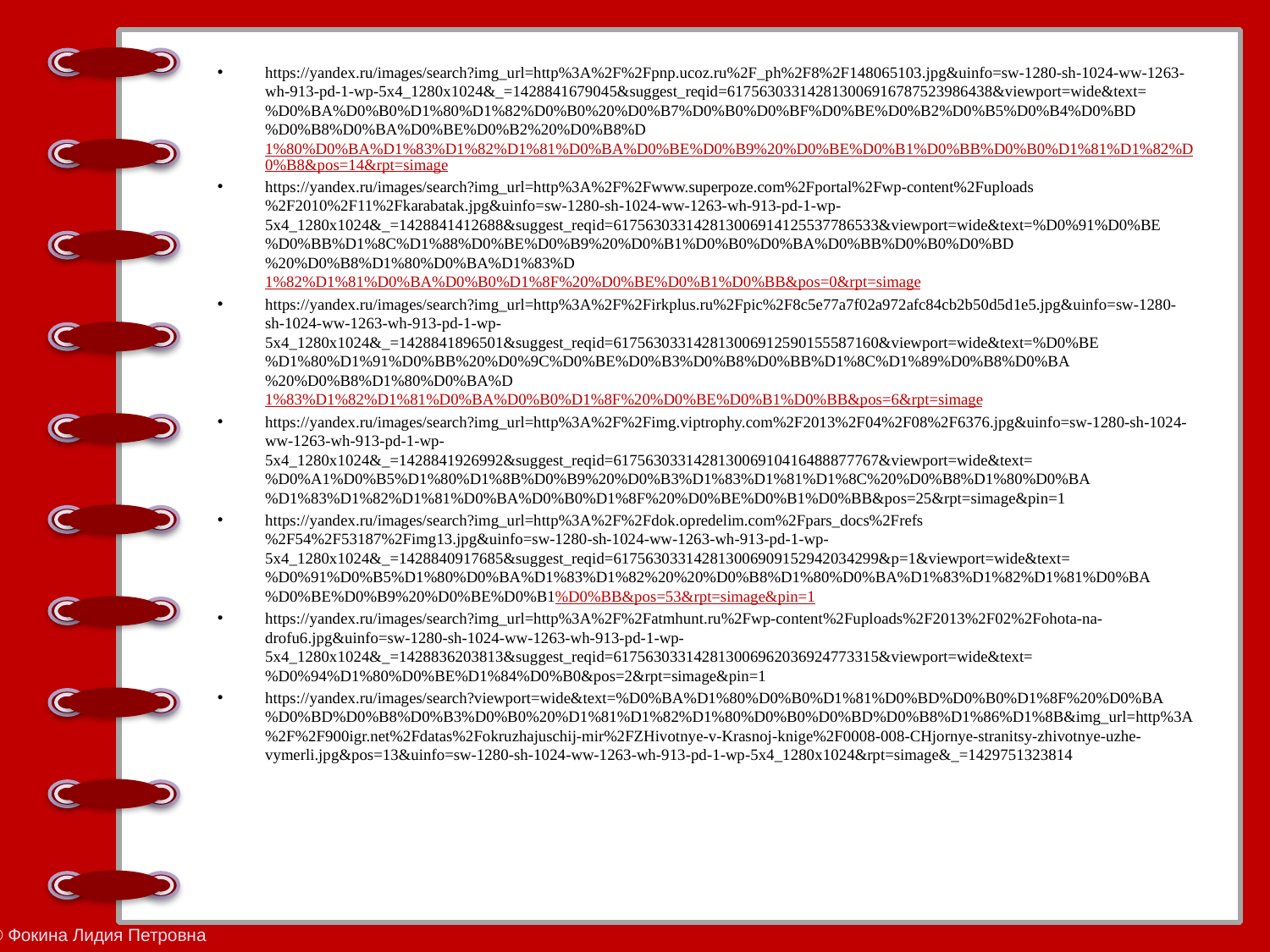

https://yandex.ru/images/search?img_url=http%3A%2F%2Fpnp.ucoz.ru%2F_ph%2F8%2F148065103.jpg&uinfo=sw-1280-sh-1024-ww-1263-wh-913-pd-1-wp-5x4_1280x1024&_=1428841679045&suggest_reqid=617563033142813006916787523986438&viewport=wide&text=%D0%BA%D0%B0%D1%80%D1%82%D0%B0%20%D0%B7%D0%B0%D0%BF%D0%BE%D0%B2%D0%B5%D0%B4%D0%BD%D0%B8%D0%BA%D0%BE%D0%B2%20%D0%B8%D1%80%D0%BA%D1%83%D1%82%D1%81%D0%BA%D0%BE%D0%B9%20%D0%BE%D0%B1%D0%BB%D0%B0%D1%81%D1%82%D0%B8&pos=14&rpt=simage
https://yandex.ru/images/search?img_url=http%3A%2F%2Fwww.superpoze.com%2Fportal%2Fwp-content%2Fuploads%2F2010%2F11%2Fkarabatak.jpg&uinfo=sw-1280-sh-1024-ww-1263-wh-913-pd-1-wp-5x4_1280x1024&_=1428841412688&suggest_reqid=617563033142813006914125537786533&viewport=wide&text=%D0%91%D0%BE%D0%BB%D1%8C%D1%88%D0%BE%D0%B9%20%D0%B1%D0%B0%D0%BA%D0%BB%D0%B0%D0%BD%20%D0%B8%D1%80%D0%BA%D1%83%D1%82%D1%81%D0%BA%D0%B0%D1%8F%20%D0%BE%D0%B1%D0%BB&pos=0&rpt=simage
https://yandex.ru/images/search?img_url=http%3A%2F%2Firkplus.ru%2Fpic%2F8c5e77a7f02a972afc84cb2b50d5d1e5.jpg&uinfo=sw-1280-sh-1024-ww-1263-wh-913-pd-1-wp-5x4_1280x1024&_=1428841896501&suggest_reqid=617563033142813006912590155587160&viewport=wide&text=%D0%BE%D1%80%D1%91%D0%BB%20%D0%9C%D0%BE%D0%B3%D0%B8%D0%BB%D1%8C%D1%89%D0%B8%D0%BA%20%D0%B8%D1%80%D0%BA%D1%83%D1%82%D1%81%D0%BA%D0%B0%D1%8F%20%D0%BE%D0%B1%D0%BB&pos=6&rpt=simage
https://yandex.ru/images/search?img_url=http%3A%2F%2Fimg.viptrophy.com%2F2013%2F04%2F08%2F6376.jpg&uinfo=sw-1280-sh-1024-ww-1263-wh-913-pd-1-wp-5x4_1280x1024&_=1428841926992&suggest_reqid=617563033142813006910416488877767&viewport=wide&text=%D0%A1%D0%B5%D1%80%D1%8B%D0%B9%20%D0%B3%D1%83%D1%81%D1%8C%20%D0%B8%D1%80%D0%BA%D1%83%D1%82%D1%81%D0%BA%D0%B0%D1%8F%20%D0%BE%D0%B1%D0%BB&pos=25&rpt=simage&pin=1
https://yandex.ru/images/search?img_url=http%3A%2F%2Fdok.opredelim.com%2Fpars_docs%2Frefs%2F54%2F53187%2Fimg13.jpg&uinfo=sw-1280-sh-1024-ww-1263-wh-913-pd-1-wp-5x4_1280x1024&_=1428840917685&suggest_reqid=617563033142813006909152942034299&p=1&viewport=wide&text=%D0%91%D0%B5%D1%80%D0%BA%D1%83%D1%82%20%20%D0%B8%D1%80%D0%BA%D1%83%D1%82%D1%81%D0%BA%D0%BE%D0%B9%20%D0%BE%D0%B1%D0%BB&pos=53&rpt=simage&pin=1
https://yandex.ru/images/search?img_url=http%3A%2F%2Fatmhunt.ru%2Fwp-content%2Fuploads%2F2013%2F02%2Fohota-na-drofu6.jpg&uinfo=sw-1280-sh-1024-ww-1263-wh-913-pd-1-wp-5x4_1280x1024&_=1428836203813&suggest_reqid=617563033142813006962036924773315&viewport=wide&text=%D0%94%D1%80%D0%BE%D1%84%D0%B0&pos=2&rpt=simage&pin=1
https://yandex.ru/images/search?viewport=wide&text=%D0%BA%D1%80%D0%B0%D1%81%D0%BD%D0%B0%D1%8F%20%D0%BA%D0%BD%D0%B8%D0%B3%D0%B0%20%D1%81%D1%82%D1%80%D0%B0%D0%BD%D0%B8%D1%86%D1%8B&img_url=http%3A%2F%2F900igr.net%2Fdatas%2Fokruzhajuschij-mir%2FZHivotnye-v-Krasnoj-knige%2F0008-008-CHjornye-stranitsy-zhivotnye-uzhe-vymerli.jpg&pos=13&uinfo=sw-1280-sh-1024-ww-1263-wh-913-pd-1-wp-5x4_1280x1024&rpt=simage&_=1429751323814